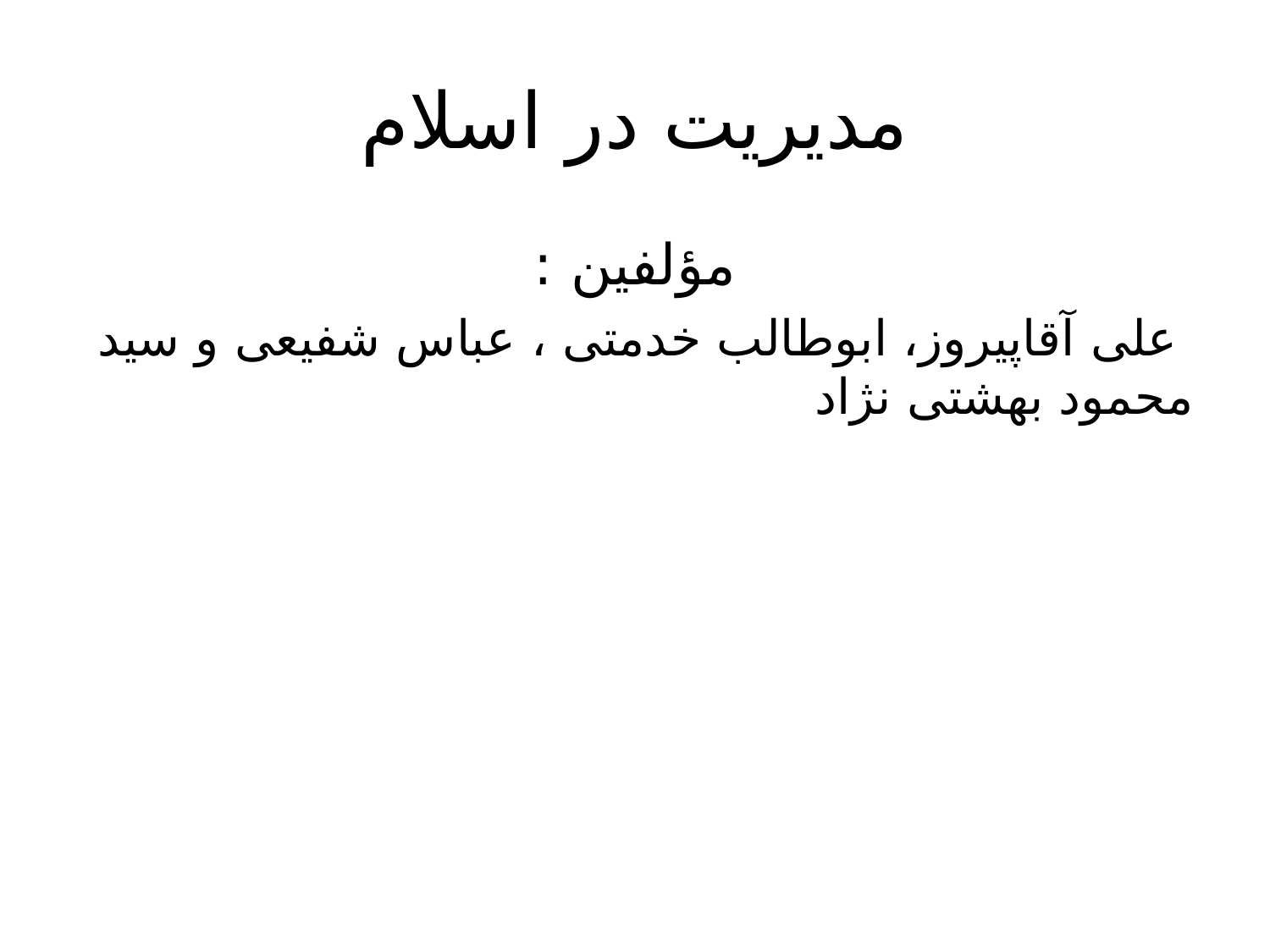

# مديريت در اسلام
مؤلفين :
 على آقاپيروز، ابوطالب خدمتى ، عباس شفيعى و سيد محمود بهشتى نژاد